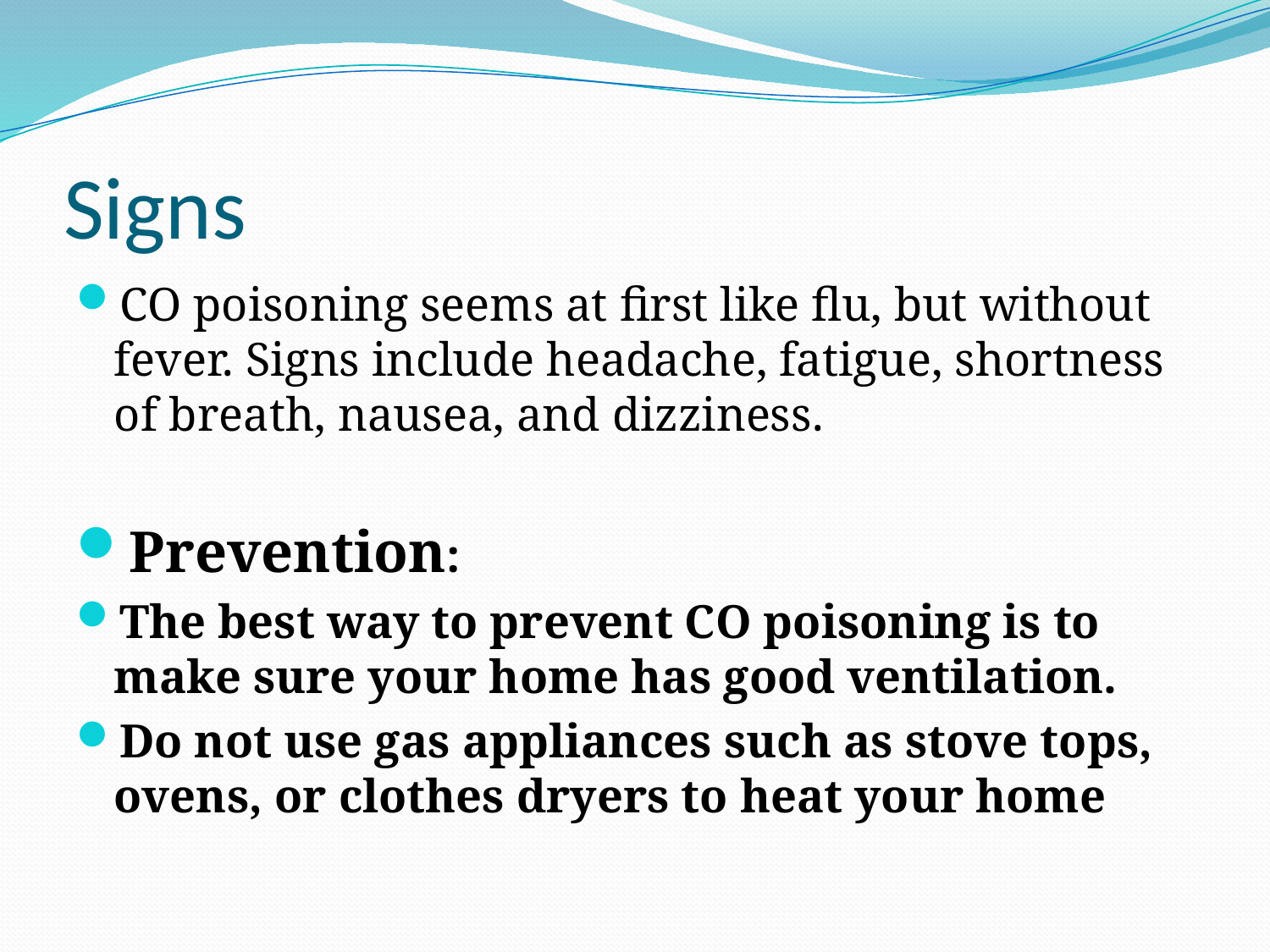

# Signs
CO poisoning seems at first like flu, but without fever. Signs include headache, fatigue, shortness of breath, nausea, and dizziness.

Prevention:
The best way to prevent CO poisoning is to make sure your home has good ventilation.
Do not use gas appliances such as stove tops, ovens, or clothes dryers to heat your home